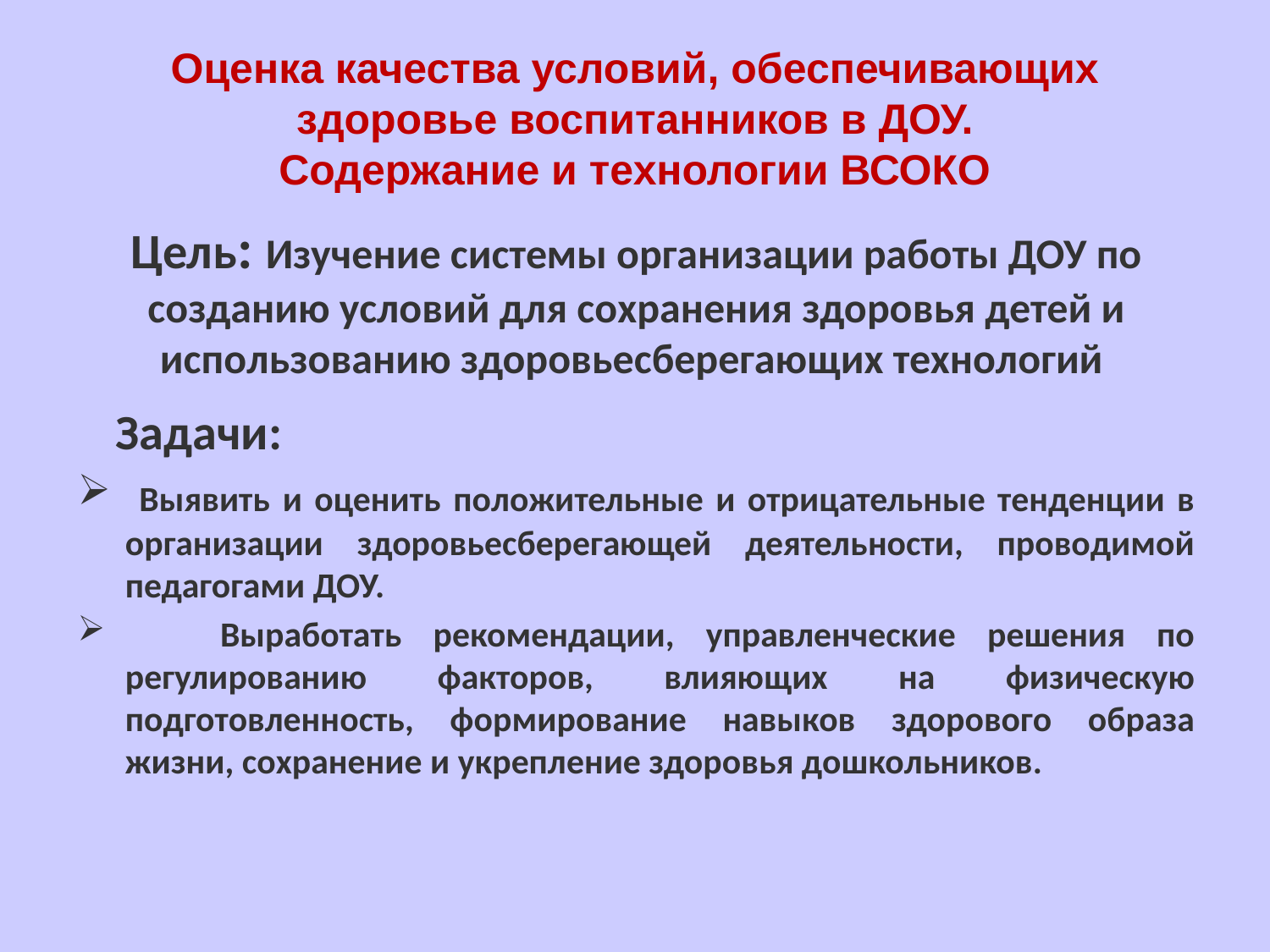

# Оценка качества условий, обеспечивающих здоровье воспитанников в ДОУ. Содержание и технологии ВСОКО
Цель: Изучение системы организации работы ДОУ по созданию условий для сохранения здоровья детей и использованию здоровьесберегающих технологий
   Задачи:
 Выявить и оценить положительные и отрицательные тенденции в организации здоровьесберегающей деятельности, проводимой педагогами ДОУ.
   Выработать рекомендации, управленческие решения по регулированию факторов, влияющих на физическую подготовленность, формирование навыков здорового образа жизни, сохранение и укрепление здоровья дошкольников.